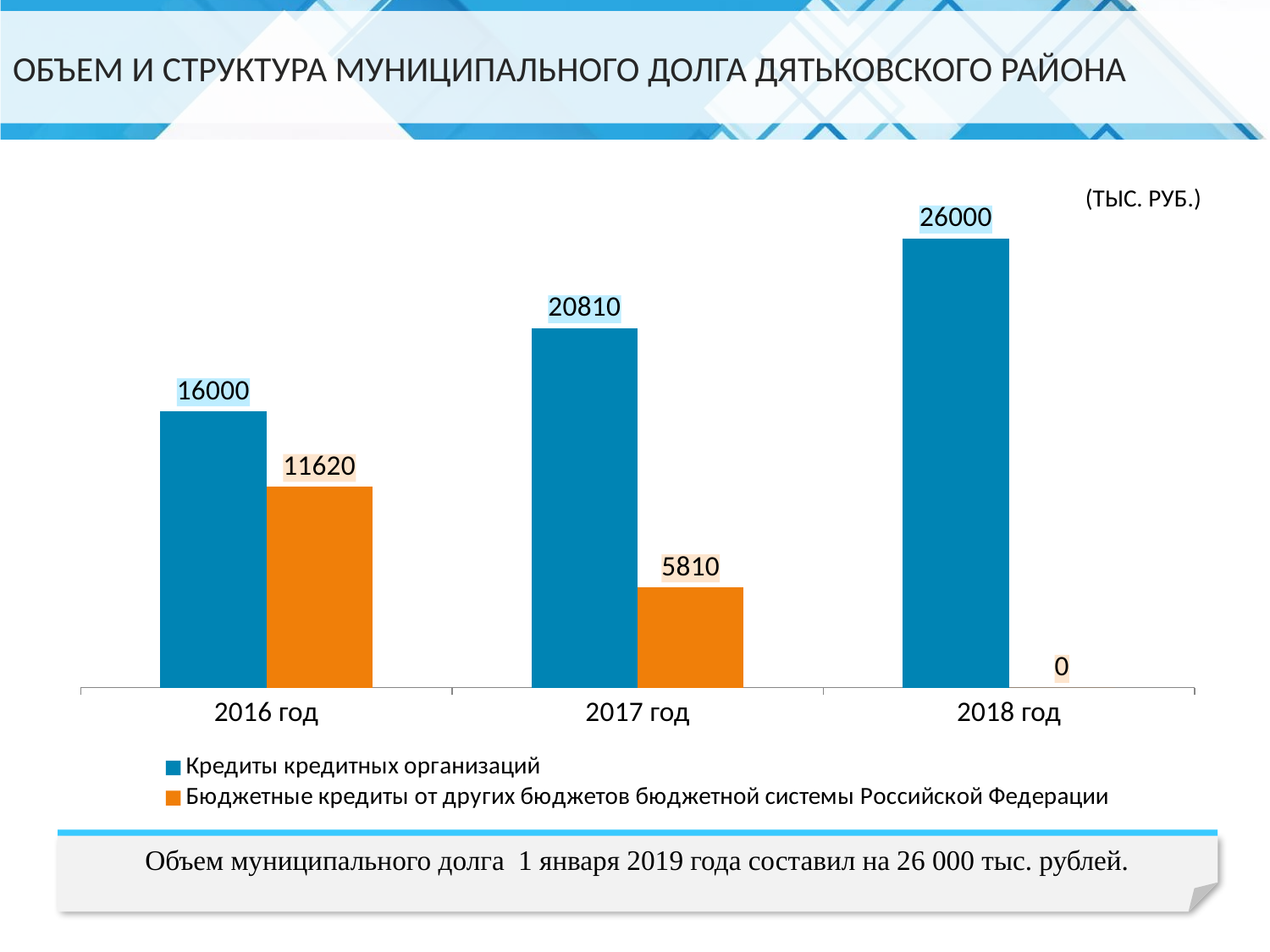

# ОБЪЕМ И СТРУКТУРА МУНИЦИПАЛЬНОГО ДОЛГА ДЯТЬКОВСКОГО РАЙОНА

### Chart

| Category | Кредиты кредитных организаций | Бюджетные кредиты от других бюджетов бюджетной системы Российской Федерации |
|---|---|---|
| 2016 год | 16000.0 | 11620.0 |
| 2017 год | 20810.0 | 5810.0 |
| 2018 год | 26000.0 | 0.0 |
(ТЫС. РУБ.)

Объем муниципального долга  1 января 2019 года составил на 26 000 тыс. рублей.